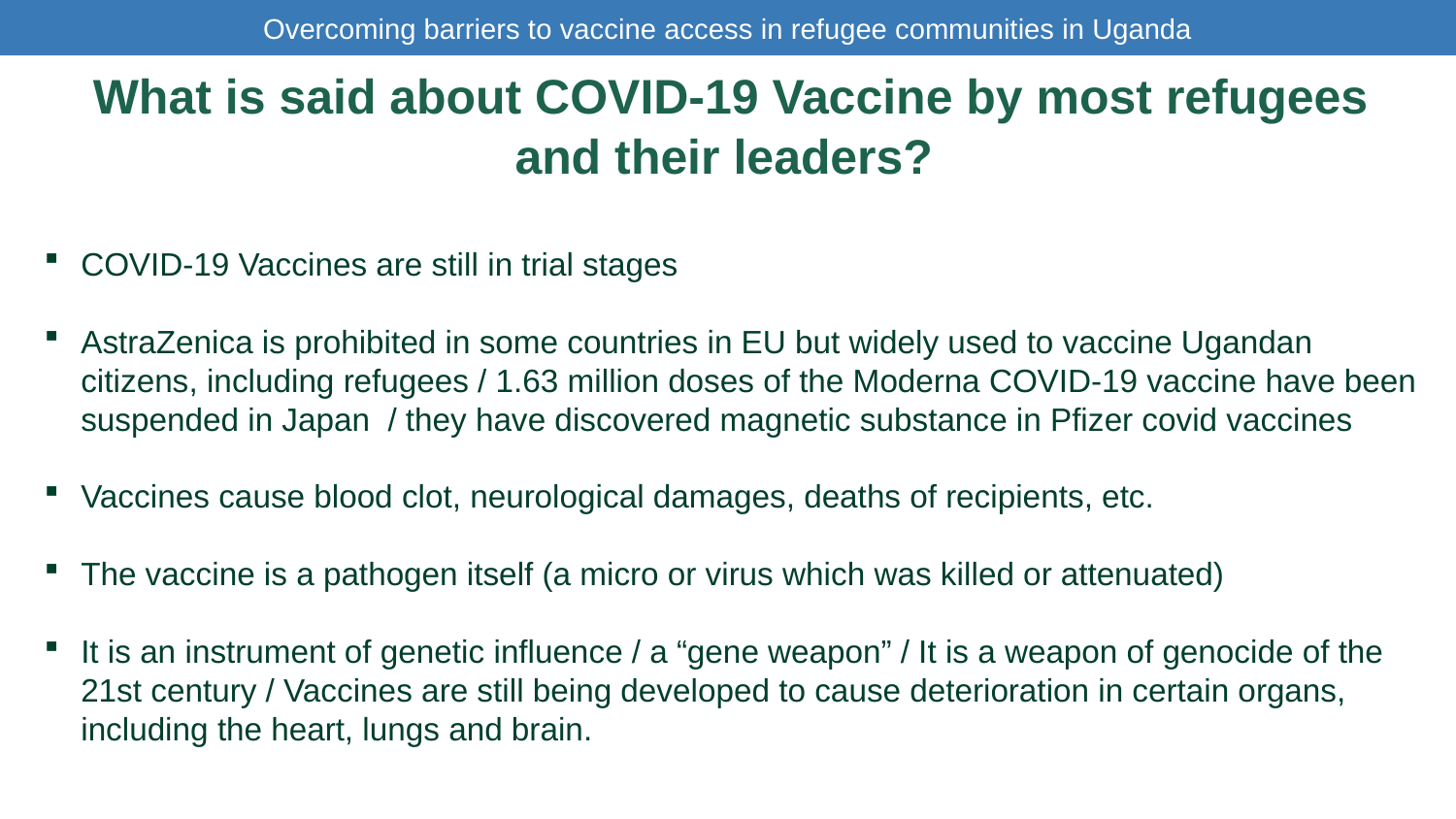

Overcoming barriers to vaccine access in refugee communities in Uganda
# What is said about COVID-19 Vaccine by most refugees and their leaders?

COVID-19 Vaccines are still in trial stages

AstraZenica is prohibited in some countries in EU but widely used to vaccine Ugandan citizens, including refugees / 1.63 million doses of the Moderna COVID-19 vaccine have been suspended in Japan  / they have discovered magnetic substance in Pfizer covid vaccines

Vaccines cause blood clot, neurological damages, deaths of recipients, etc.

The vaccine is a pathogen itself (a micro or virus which was killed or attenuated)

It is an instrument of genetic influence / a “gene weapon” / It is a weapon of genocide of the 21st century / Vaccines are still being developed to cause deterioration in certain organs, including the heart, lungs and brain.